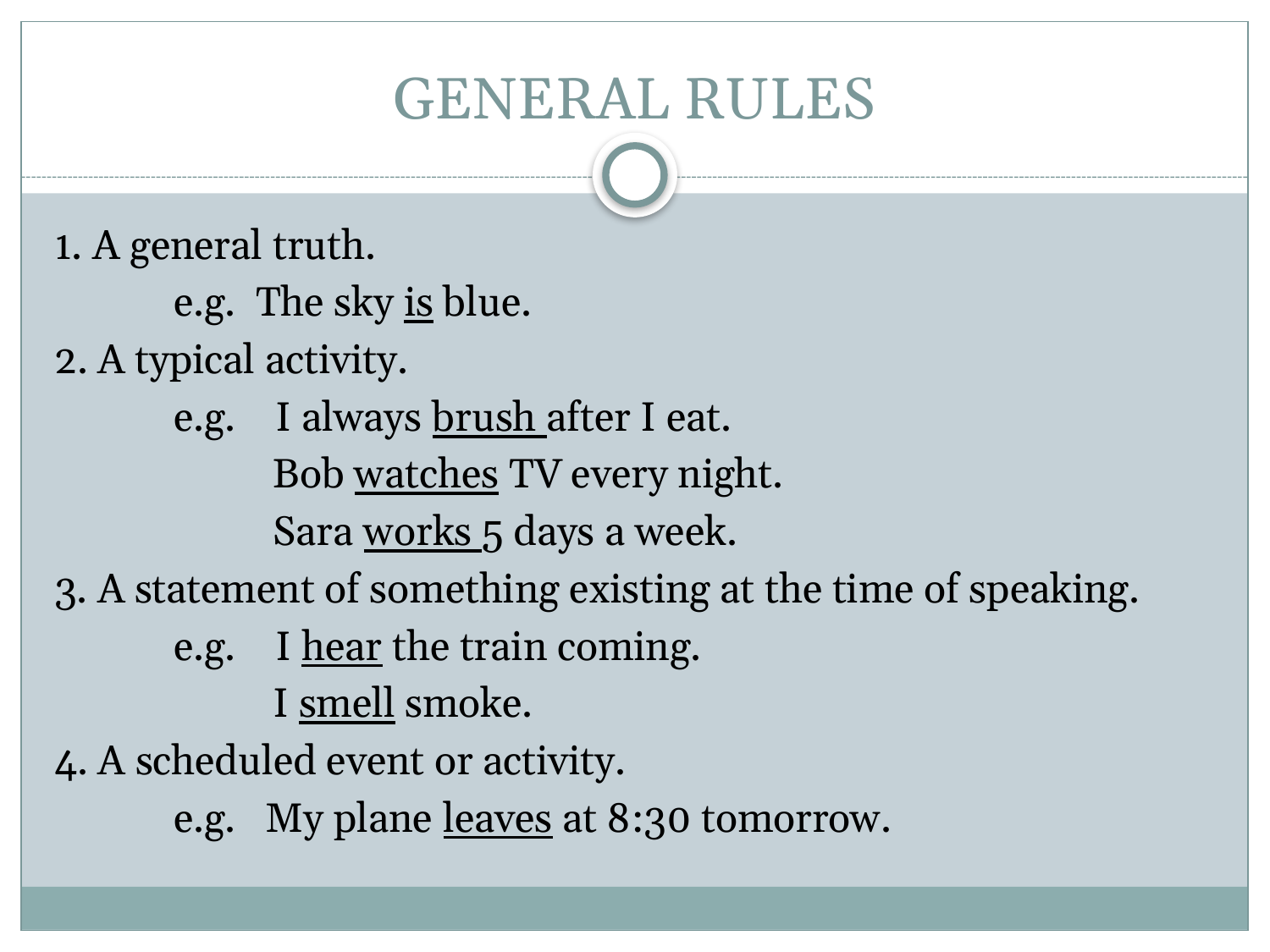

# GENERAL RULES
1. A general truth.
            e.g.  The sky is blue.
2. A typical activity.
            e.g.    I always brush after I eat.
                      Bob watches TV every night.
                      Sara works 5 days a week.
3. A statement of something existing at the time of speaking.
            e.g.    I hear the train coming.
                      I smell smoke.
4. A scheduled event or activity.
            e.g.   My plane leaves at 8:30 tomorrow.